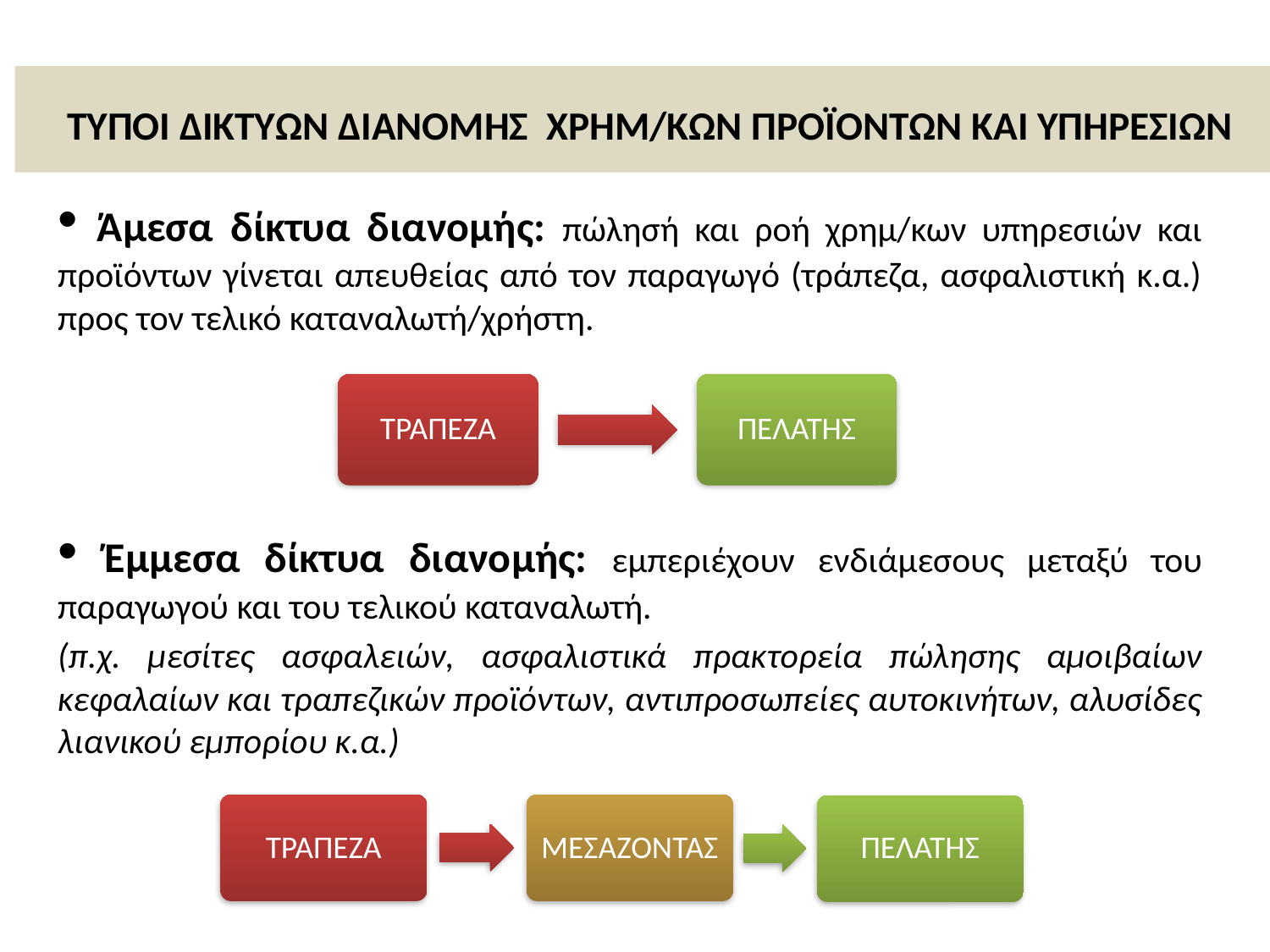

# ΤΥΠΟΙ ΔΙΚΤΥΩΝ ΔΙΑΝΟΜΗΣ  ΧΡΗΜ/ΚΩΝ ΠΡΟΪΟΝΤΩΝ ΚΑΙ ΥΠΗΡΕΣΙΩΝ
 Άμεσα δίκτυα διανομής: πώλησή και ροή χρημ/κων υπηρεσιών και προϊόντων γίνεται απευθείας από τον παραγωγό (τράπεζα, ασφαλιστική κ.α.) προς τον τελικό καταναλωτή/χρήστη.

 Έμμεσα δίκτυα διανομής: εμπεριέχουν ενδιάμεσους μεταξύ του παραγωγού και του τελικού καταναλωτή.
(π.χ. μεσίτες ασφαλειών, ασφαλιστικά πρακτορεία πώλησης αμοιβαίων κεφαλαίων και τραπεζικών προϊόντων, αντιπροσωπείες αυτοκινήτων, αλυσίδες λιανικού εμπορίου κ.α.)

ΤΡΑΠΕΖΑ

ΠΕΛΑΤΗΣ
ΤΡΑΠΕΖΑ

ΜΕΣΑΖΟΝΤΑΣ

ΠΕΛΑΤΗΣ